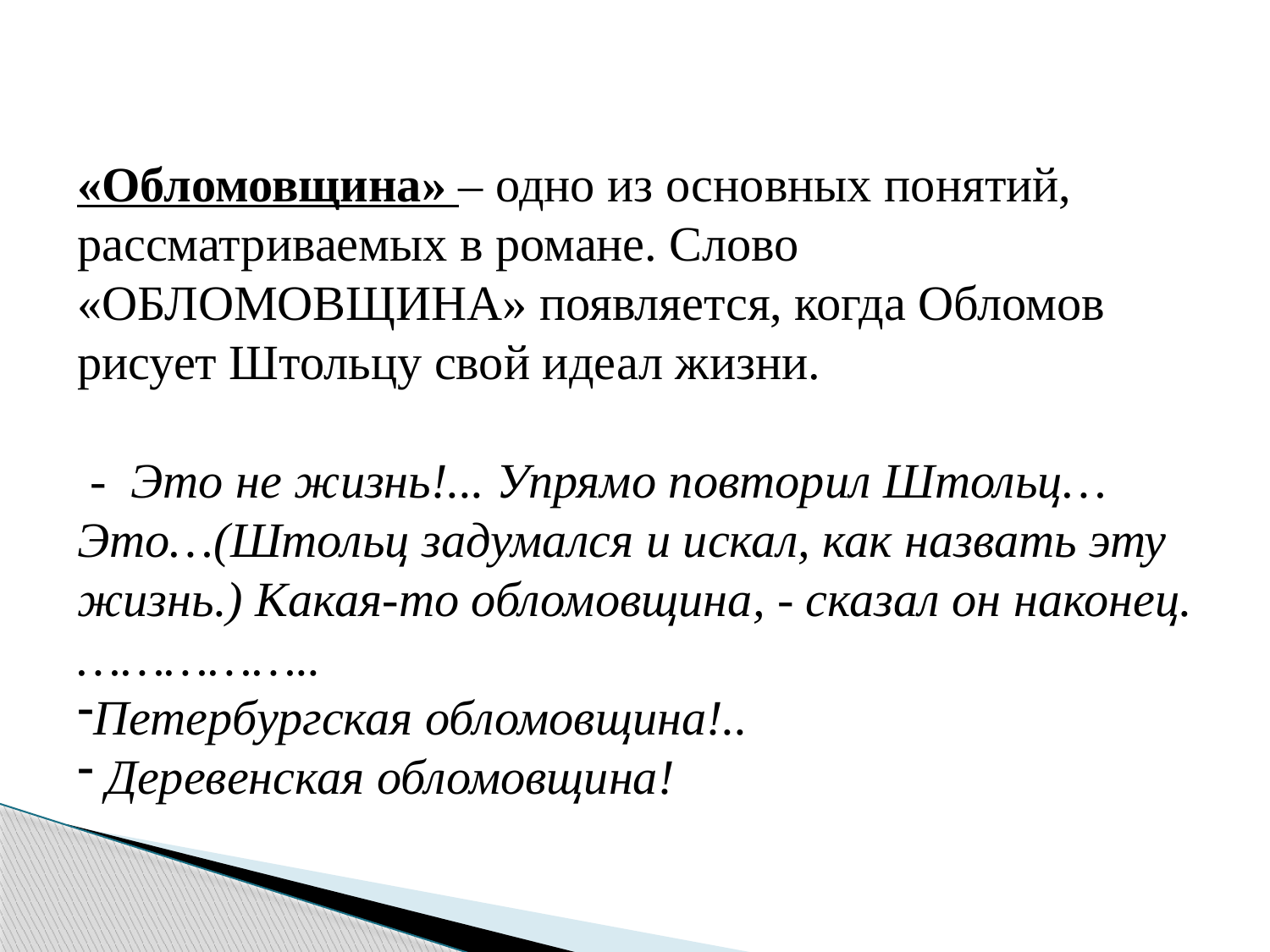

«Обломовщина» – одно из основных понятий, рассматриваемых в романе. Слово «ОБЛОМОВЩИНА» появляется, когда Обломов рисует Штольцу свой идеал жизни.

 -  Это не жизнь!... Упрямо повторил Штольц… Это…(Штольц задумался и искал, как назвать эту жизнь.) Какая-то обломовщина, - сказал он наконец.
……………..
Петербургская обломовщина!..
 Деревенская обломовщина!